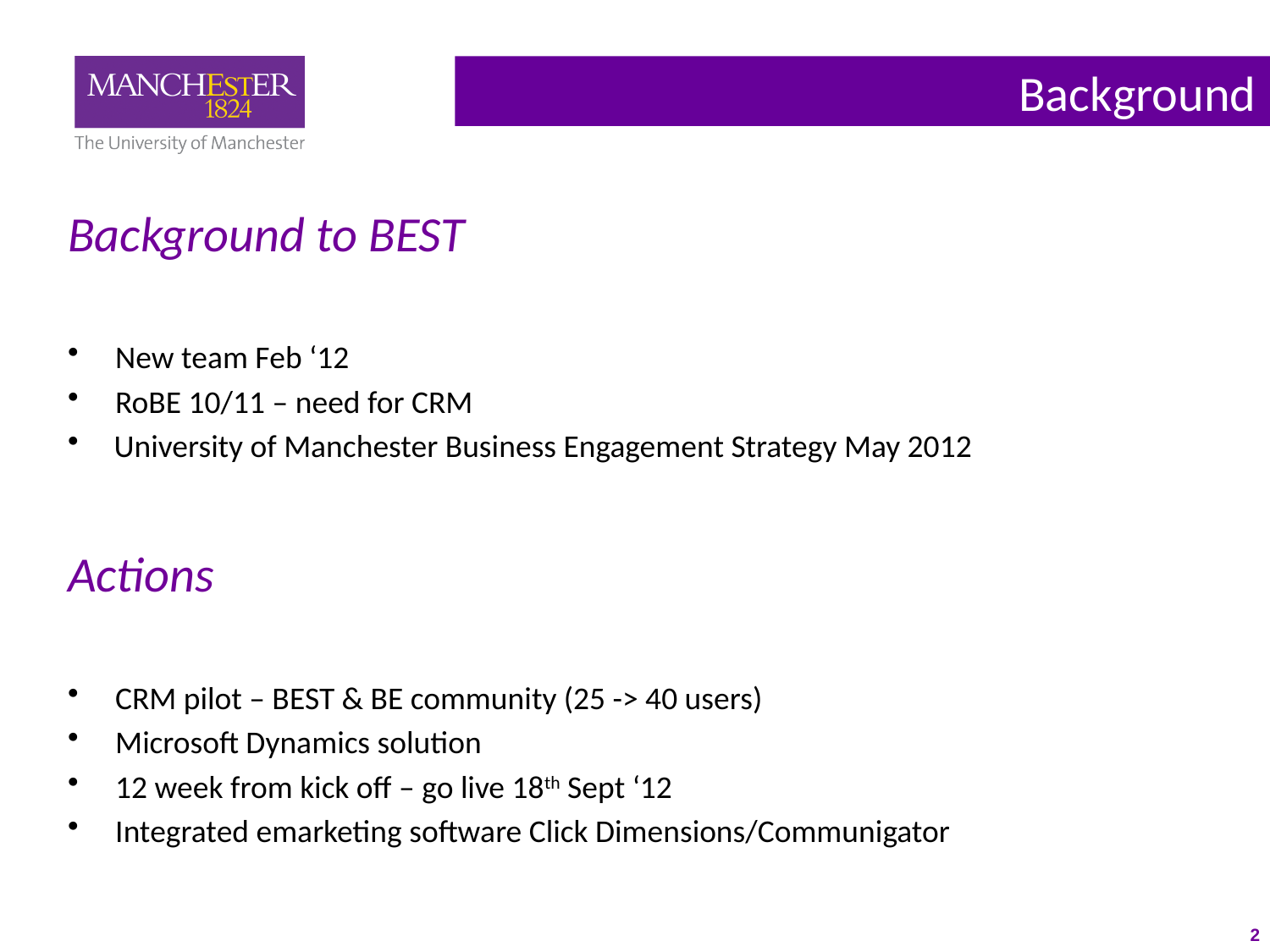

# Background
Background to BEST

New team Feb ‘12
RoBE 10/11 – need for CRM
   University of Manchester Business Engagement Strategy May 2012

Actions

CRM pilot – BEST & BE community (25 -> 40 users)
Microsoft Dynamics solution
12 week from kick off – go live 18th Sept ‘12
Integrated emarketing software Click Dimensions/Communigator